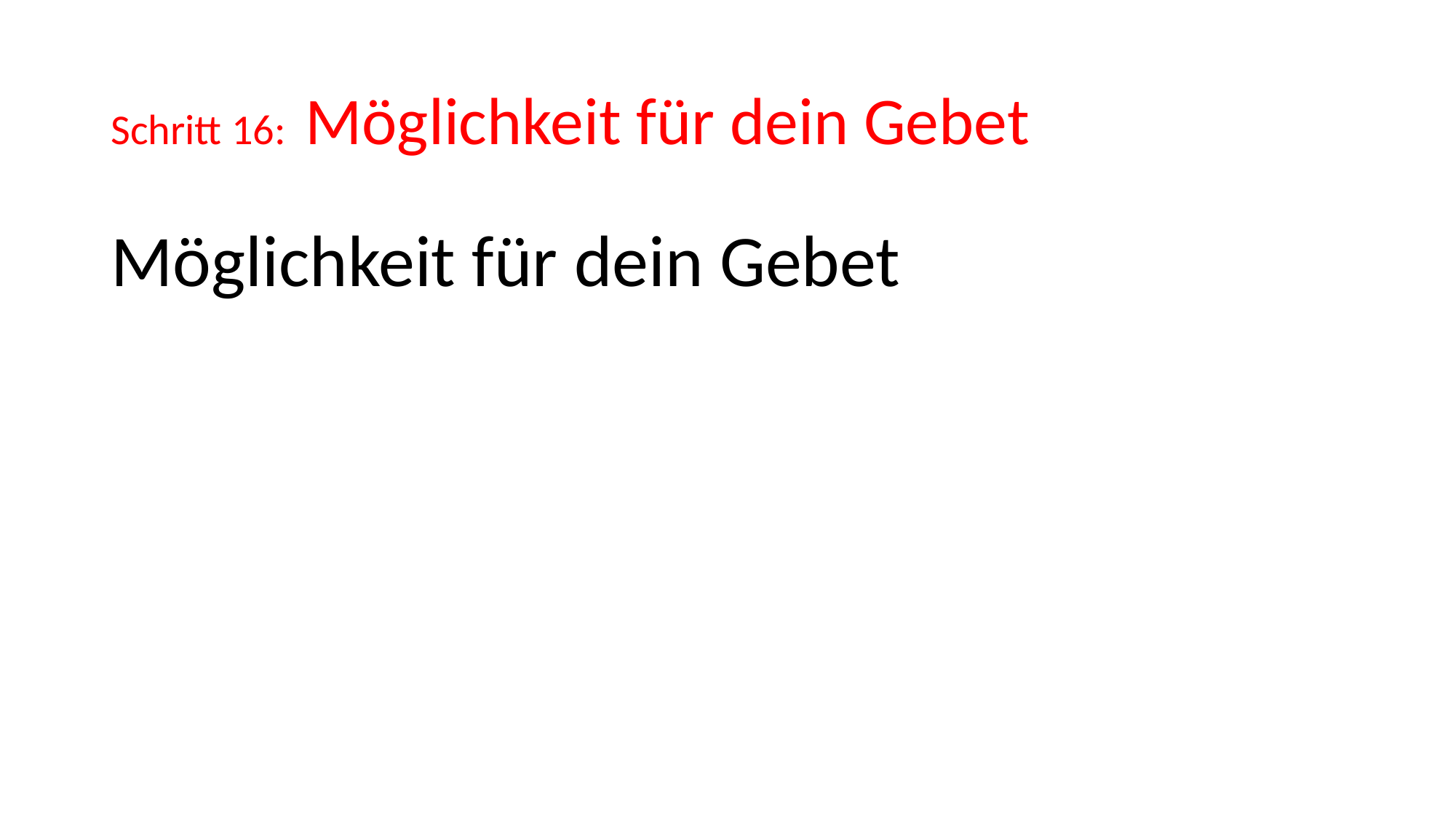

# Schritt 16:  Möglichkeit für dein Gebet
Möglichkeit für dein Gebet